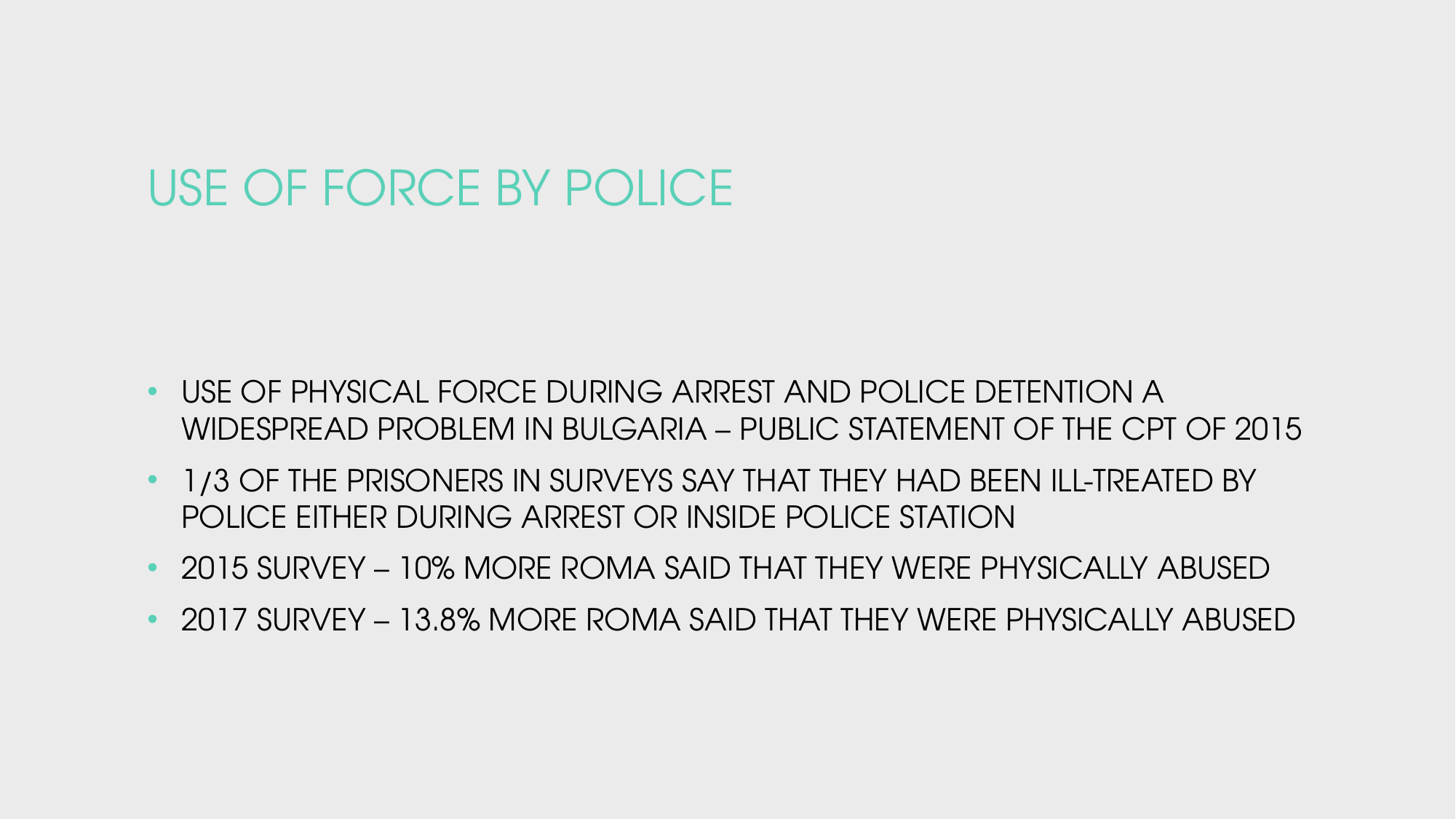

# Use of force by police
Use of physical force during arrest and police detention a widespread problem in Bulgaria – Public statement of the CPT of 2015
1/3 of the prisoners in surveys say that they had been ill-treated by police either during arrest or inside police station
2015 survey – 10% more Roma said that they were physically abused
2017 survey – 13.8% more Roma said that they were physically abused